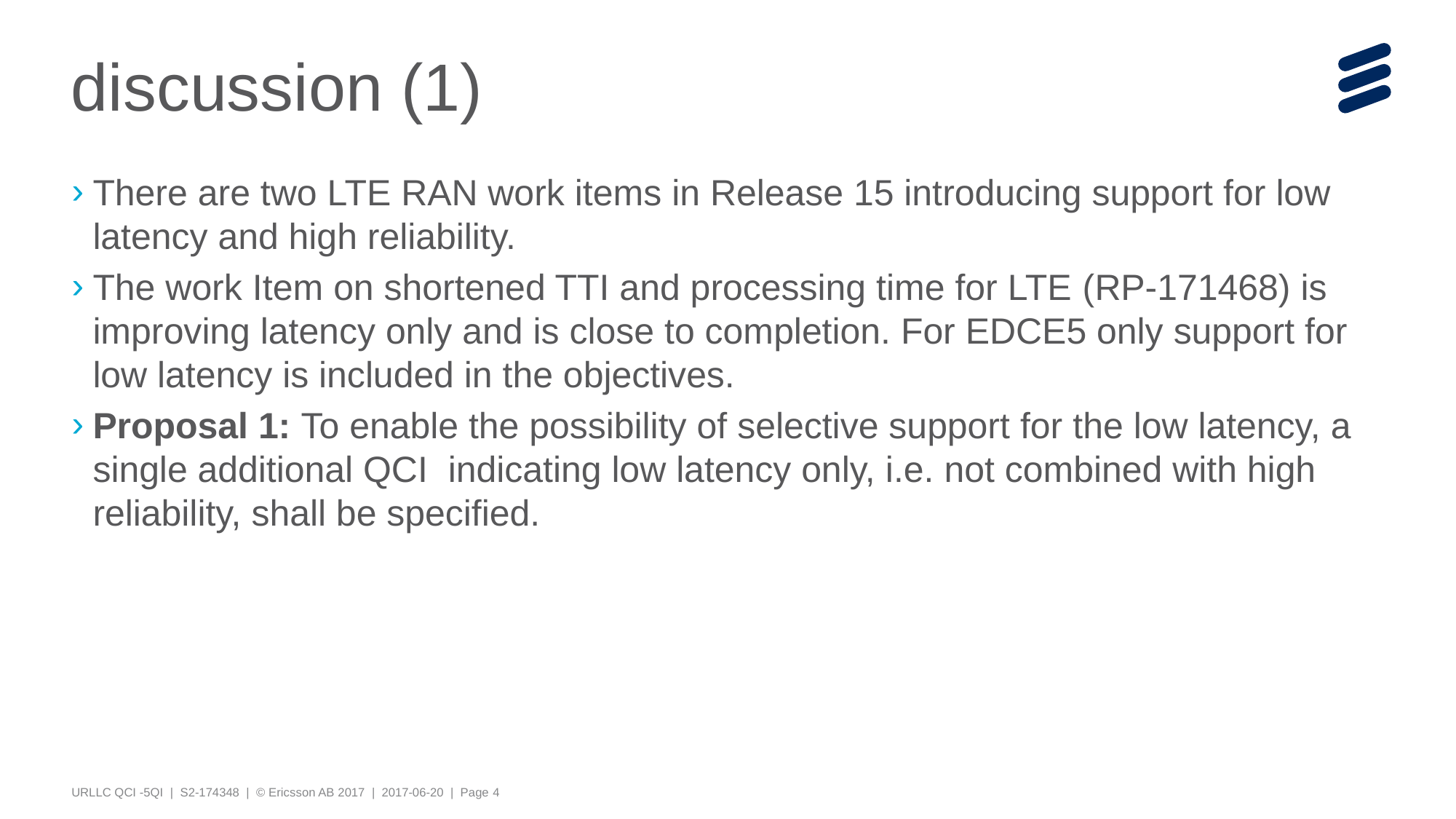

# discussion (1)
There are two LTE RAN work items in Release 15 introducing support for low latency and high reliability.
The work Item on shortened TTI and processing time for LTE (RP-171468) is improving latency only and is close to completion. For EDCE5 only support for low latency is included in the objectives.
Proposal 1: To enable the possibility of selective support for the low latency, a single additional QCI  indicating low latency only, i.e. not combined with high reliability, shall be specified.